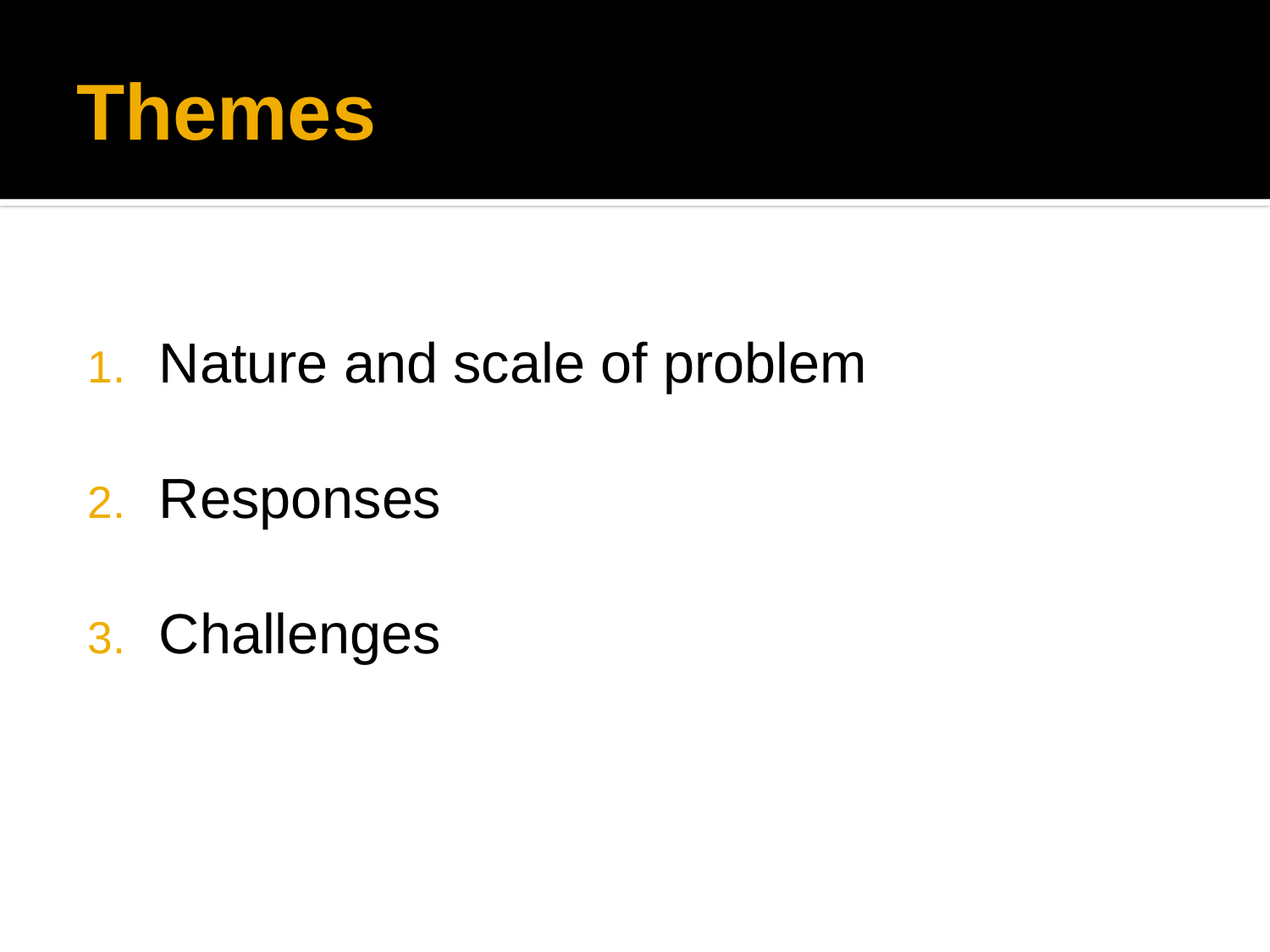

# Themes

Nature and scale of problem

Responses

Challenges